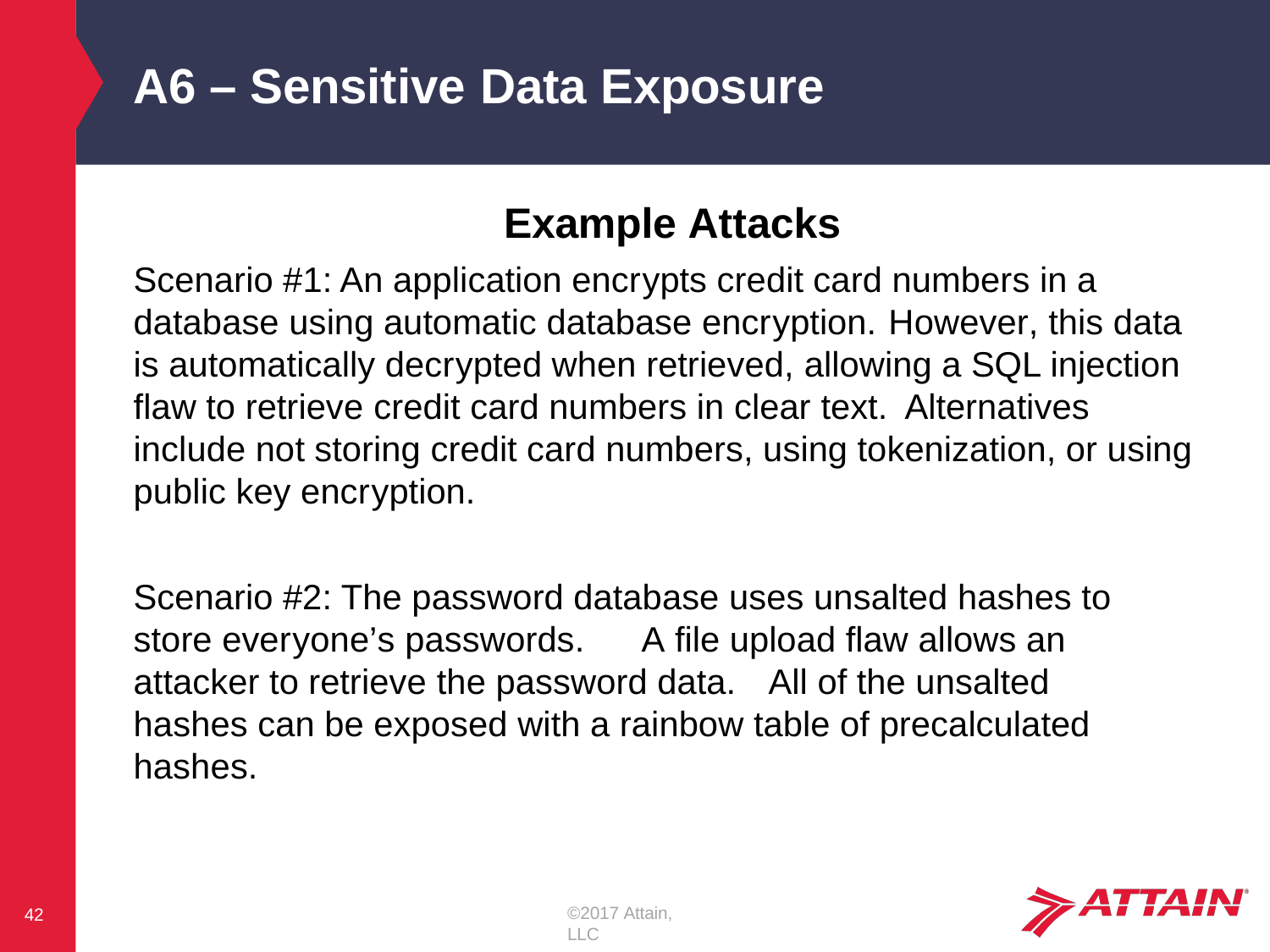

# A6 – Sensitive Data Exposure
Example Attacks

Scenario #1: An application encrypts credit card numbers in a database using automatic database encryption.	However, this data is automatically decrypted when retrieved, allowing a SQL injection flaw to retrieve credit card numbers in clear text.		Alternatives include not storing credit card numbers, using tokenization, or using public key encryption.

Scenario #2: The password database uses unsalted hashes to store everyone’s passwords.	A file upload flaw allows an attacker to retrieve the password data.	All of the unsalted hashes can be exposed with a rainbow table of precalculated hashes.
©2017 Attain, LLC
42